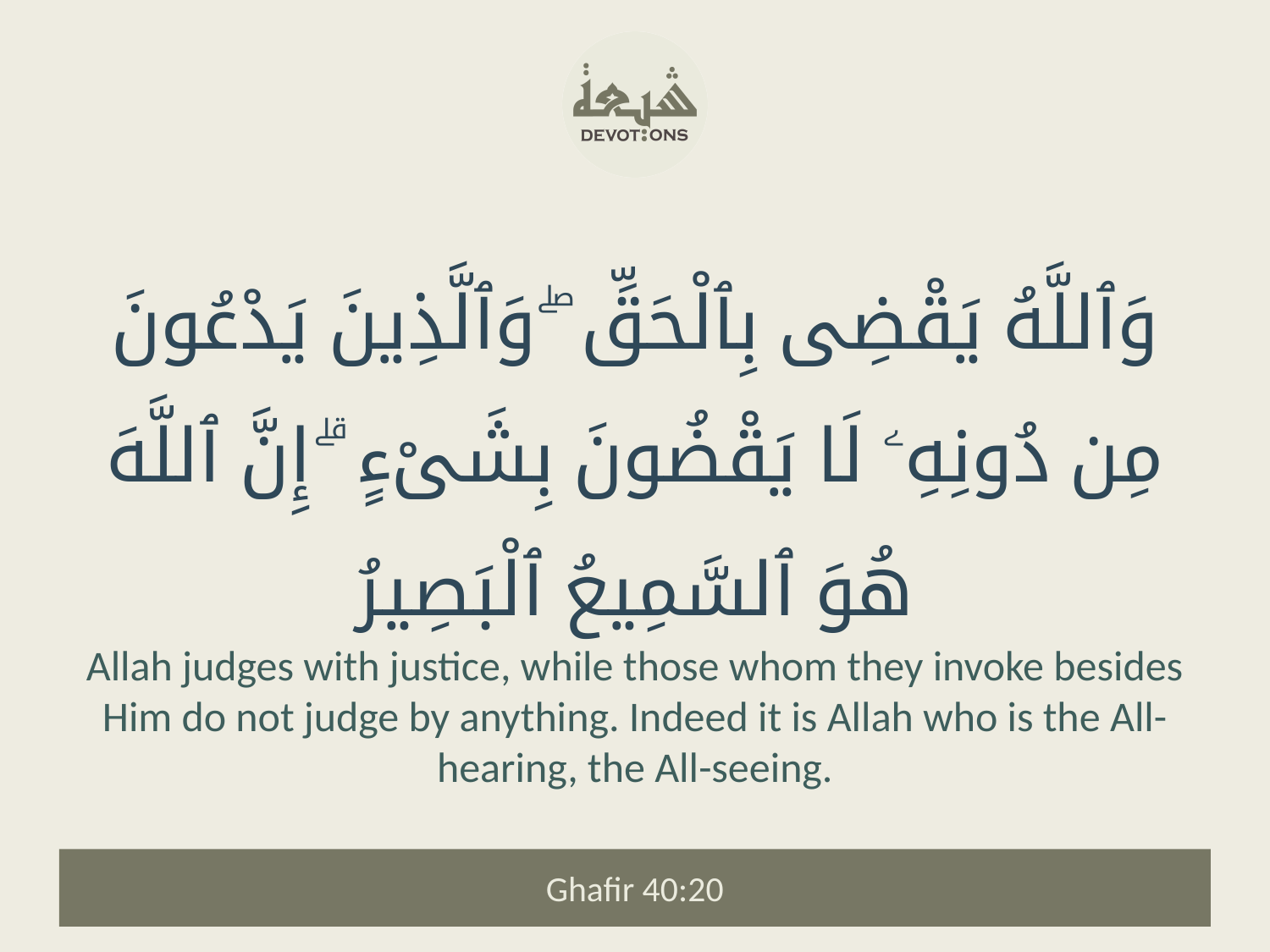

وَٱللَّهُ يَقْضِى بِٱلْحَقِّ ۖ وَٱلَّذِينَ يَدْعُونَ مِن دُونِهِۦ لَا يَقْضُونَ بِشَىْءٍ ۗ إِنَّ ٱللَّهَ هُوَ ٱلسَّمِيعُ ٱلْبَصِيرُ
Allah judges with justice, while those whom they invoke besides Him do not judge by anything. Indeed it is Allah who is the All-hearing, the All-seeing.
Ghafir 40:20